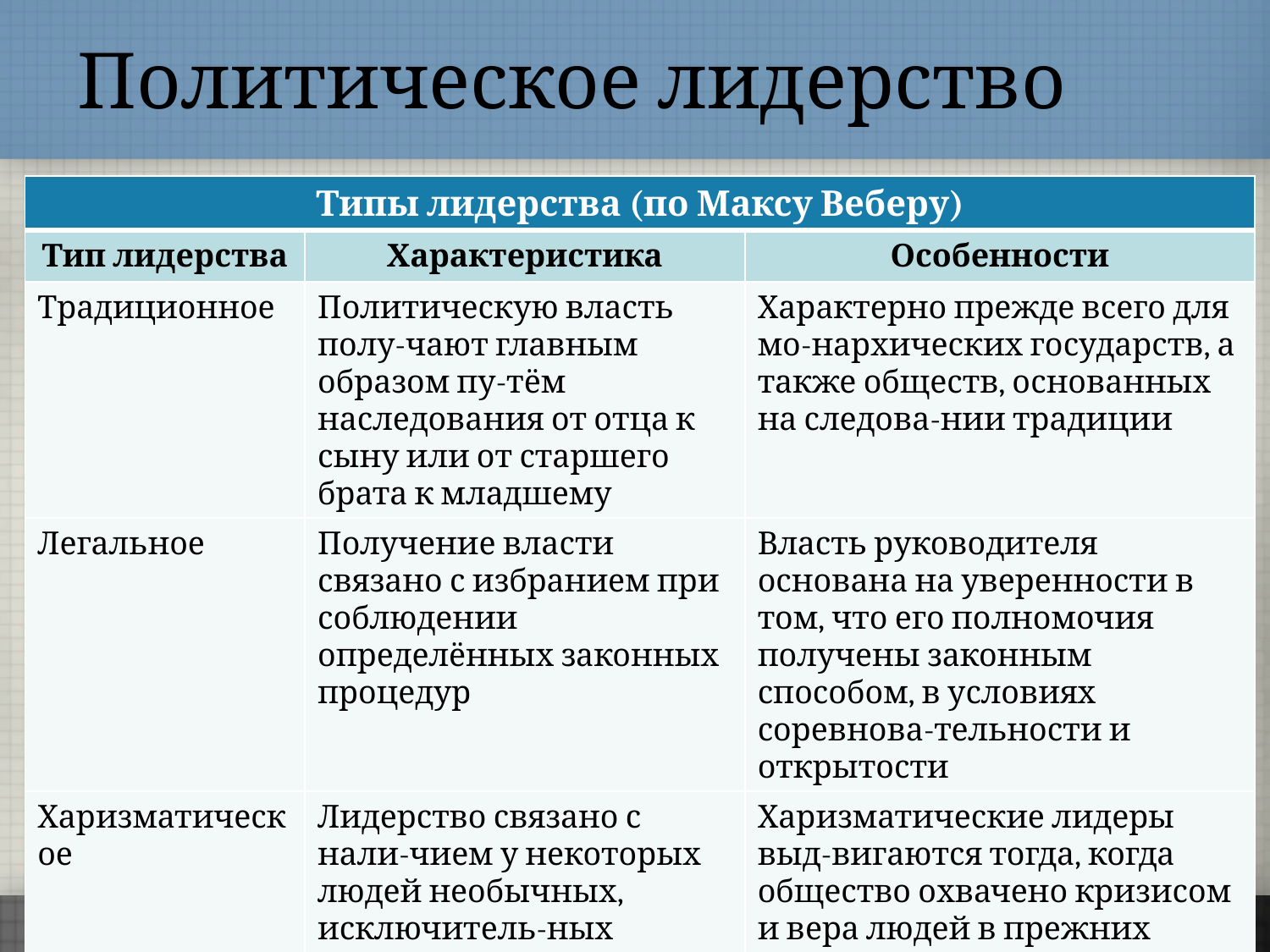

# Политическое лидерство
| Типы лидерства (по Максу Веберу) |  |  |
| --- | --- | --- |
| Тип лидерства | Характеристика | Особенности |
| Традиционное | Политическую власть полу-чают главным образом пу-тём наследования от отца к сыну или от старшего брата к младшему | Характерно прежде всего для мо-нархических государств, а также обществ, основанных на следова-нии традиции |
| Легальное | Получение власти связано с избранием при соблюдении определённых законных процедур | Власть руководителя основана на уверенности в том, что его полномочия получены законным способом, в условиях соревнова-тельности и открытости |
| Харизматическое | Лидерство связано с нали-чием у некоторых людей необычных, исключитель-ных качеств, которые поз-воляют им вести за собой людей | Харизматические лидеры выд-вигаются тогда, когда общество охвачено кризисом и вера людей в прежних руководителей расша-тана |